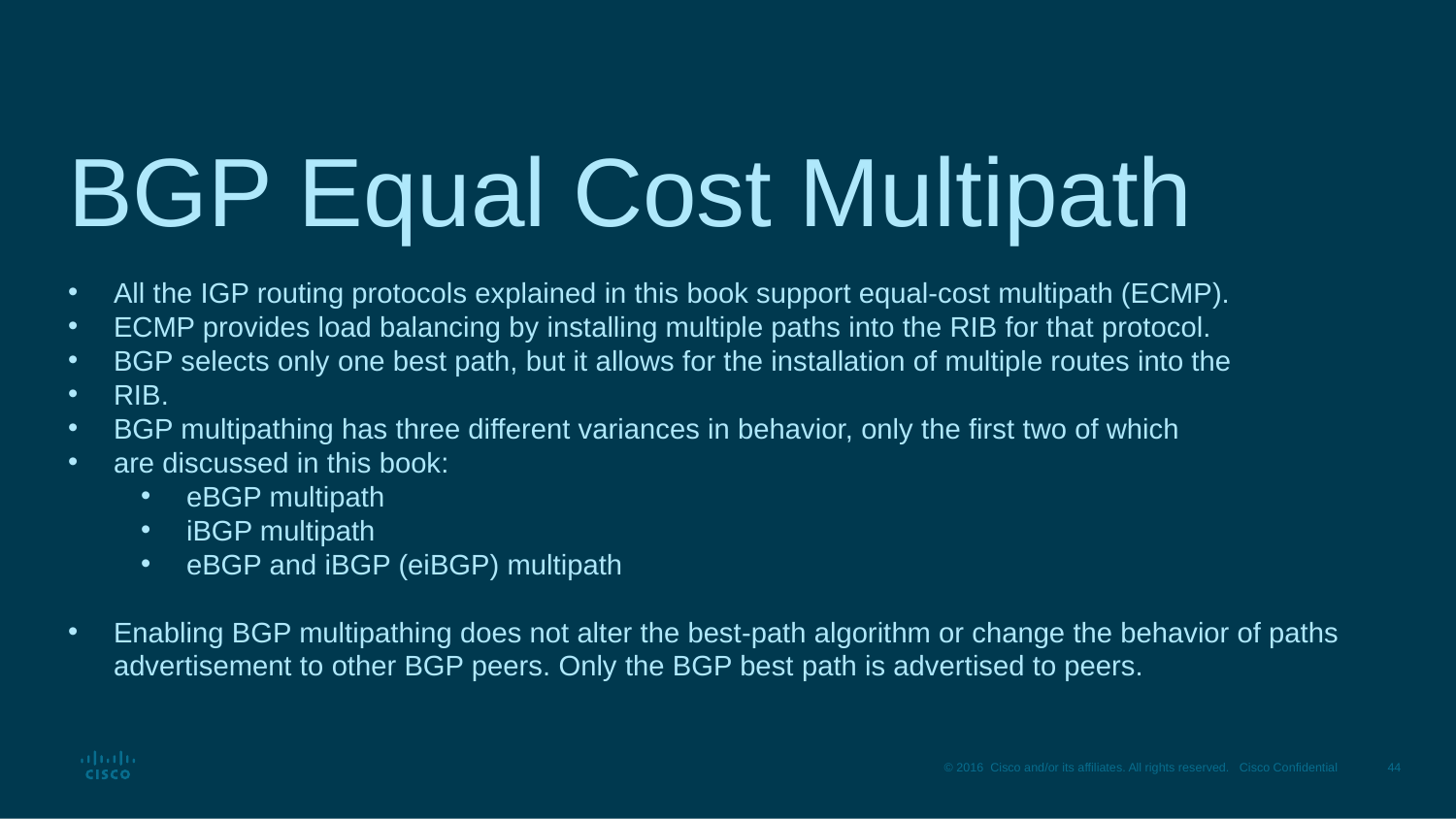

# BGP Equal Cost Multipath
All the IGP routing protocols explained in this book support equal-cost multipath (ECMP).
ECMP provides load balancing by installing multiple paths into the RIB for that protocol.
BGP selects only one best path, but it allows for the installation of multiple routes into the
RIB.
BGP multipathing has three different variances in behavior, only the first two of which
are discussed in this book:
eBGP multipath
iBGP multipath
eBGP and iBGP (eiBGP) multipath

Enabling BGP multipathing does not alter the best-path algorithm or change the behavior of paths advertisement to other BGP peers. Only the BGP best path is advertised to peers.